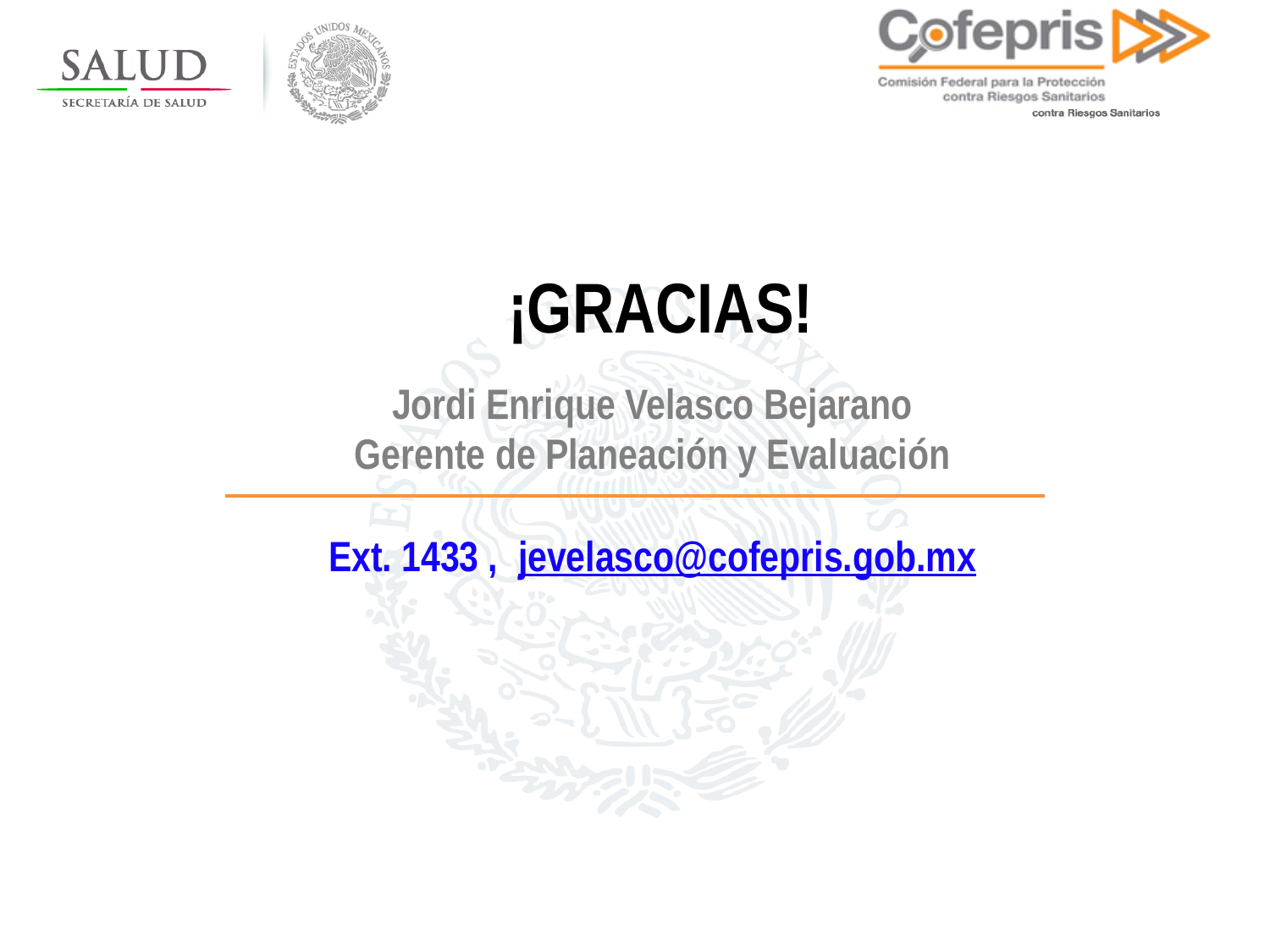

¡GRACIAS!

Jordi Enrique Velasco Bejarano
Gerente de Planeación y Evaluación

Ext. 1433 ,  jevelasco@cofepris.gob.mx